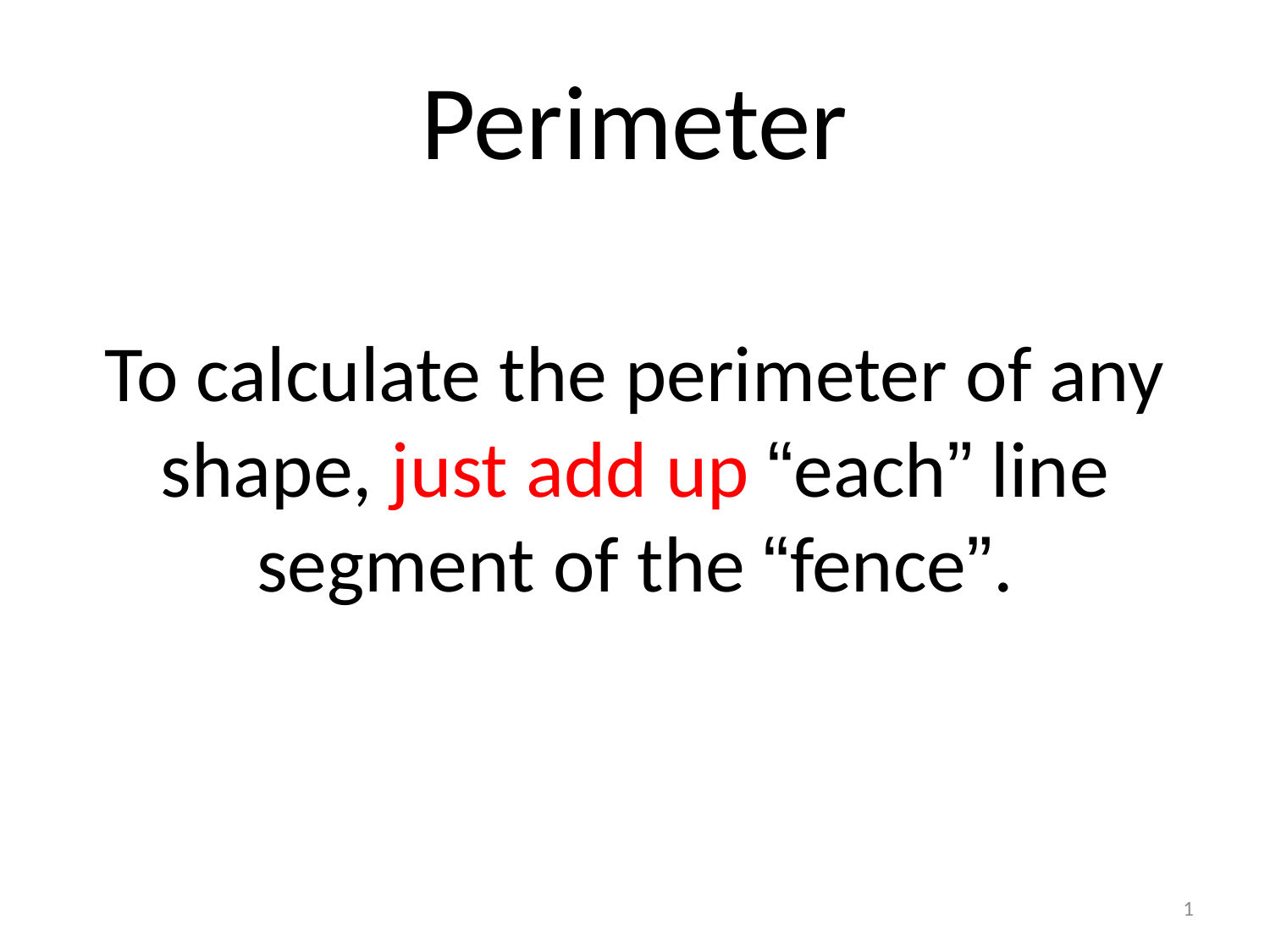

# Perimeter
To calculate the perimeter of any shape, just add up “each” line segment of the “fence”.
1